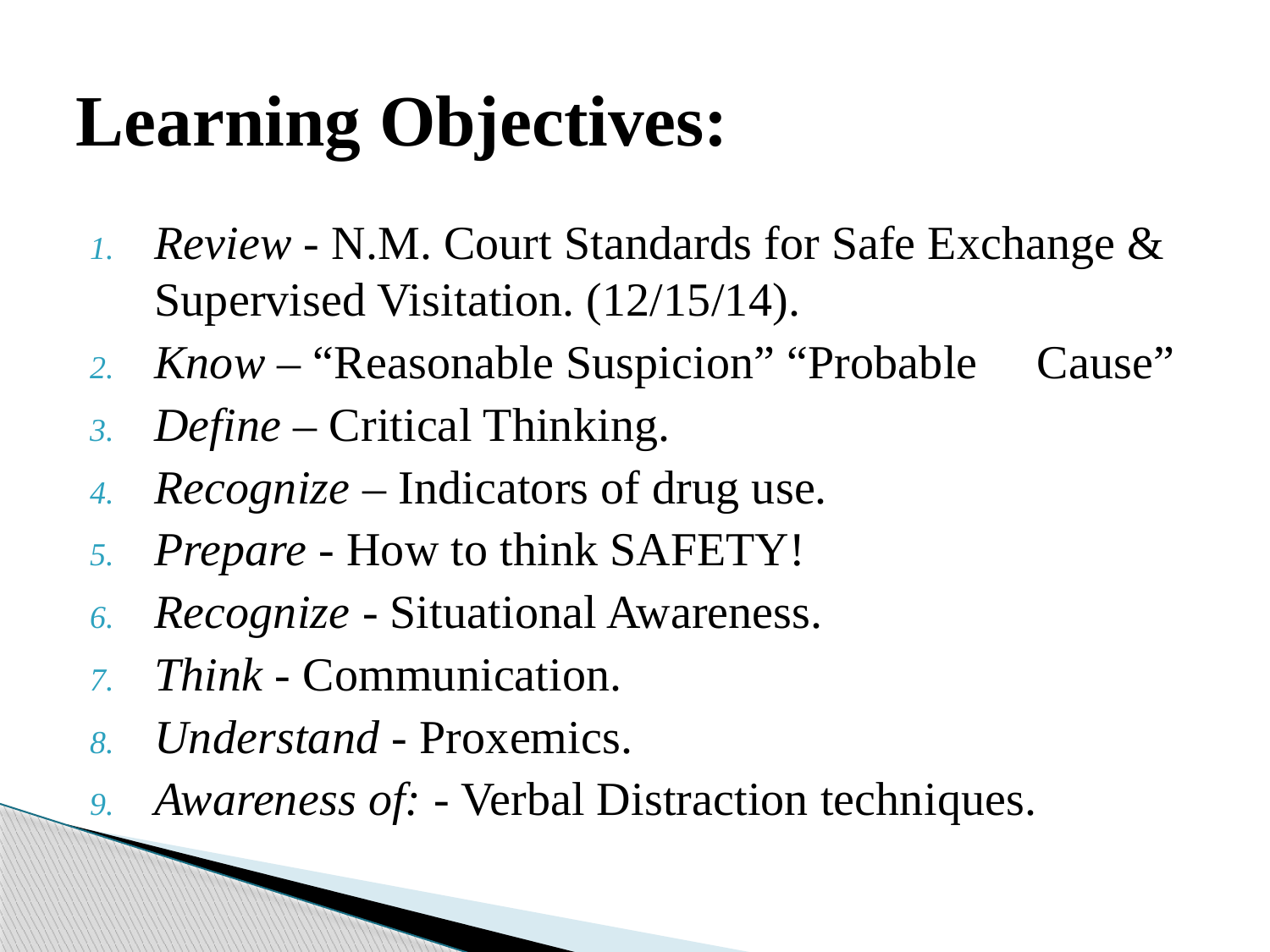

# Learning Objectives:
Review - N.M. Court Standards for Safe Exchange & Supervised Visitation. (12/15/14).
Know – “Reasonable Suspicion” “Probable     Cause”
Define – Critical Thinking.
Recognize – Indicators of drug use.
Prepare - How to think SAFETY!
Recognize - Situational Awareness.
Think - Communication.
Understand - Proxemics.
Awareness of: - Verbal Distraction techniques.